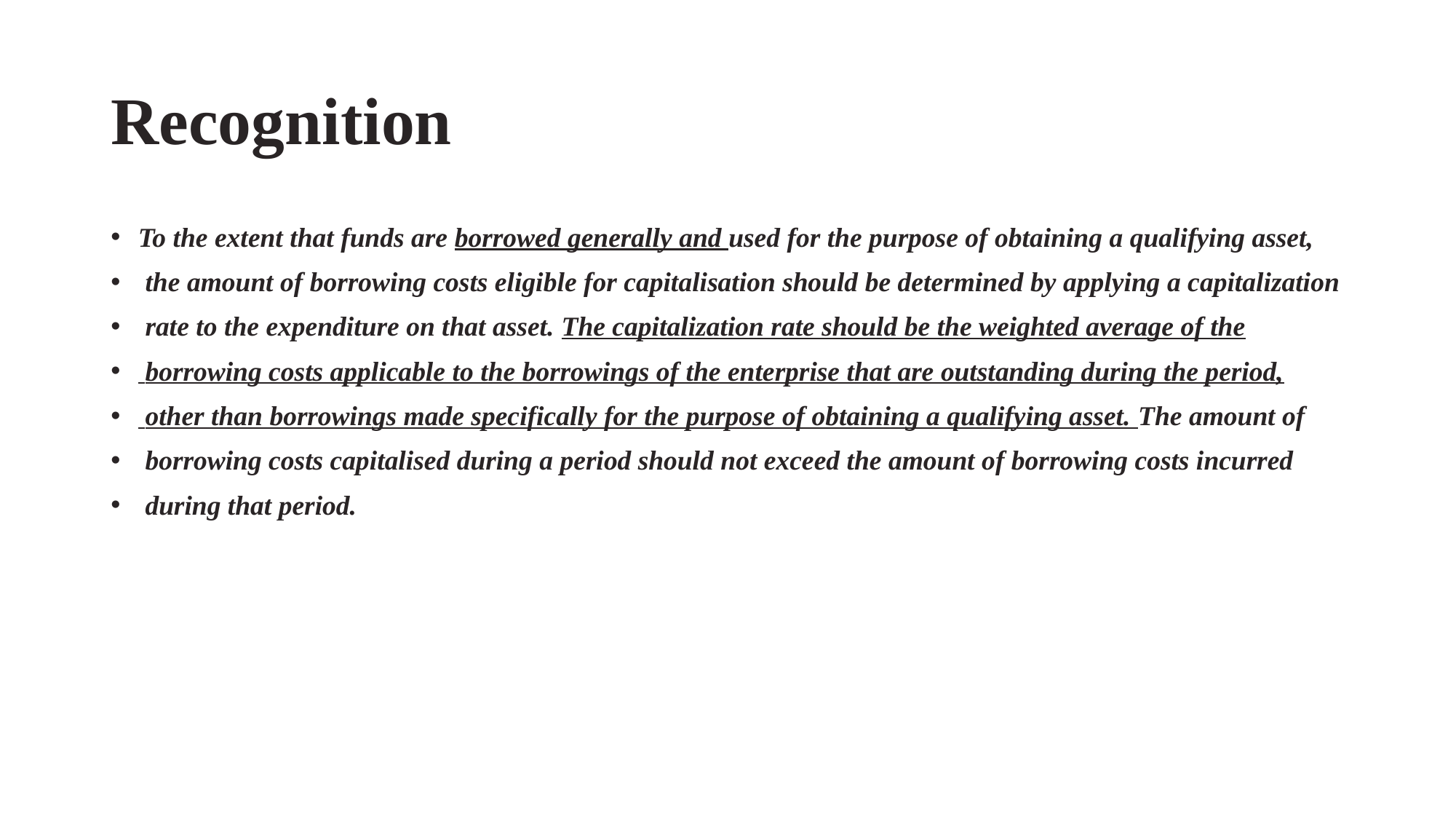

# Recognition
To the extent that funds are borrowed generally and used for the purpose of obtaining a qualifying asset,
 the amount of borrowing costs eligible for capitalisation should be determined by applying a capitalization
 rate to the expenditure on that asset. The capitalization rate should be the weighted average of the
 borrowing costs applicable to the borrowings of the enterprise that are outstanding during the period,
 other than borrowings made specifically for the purpose of obtaining a qualifying asset. The amount of
 borrowing costs capitalised during a period should not exceed the amount of borrowing costs incurred
 during that period.